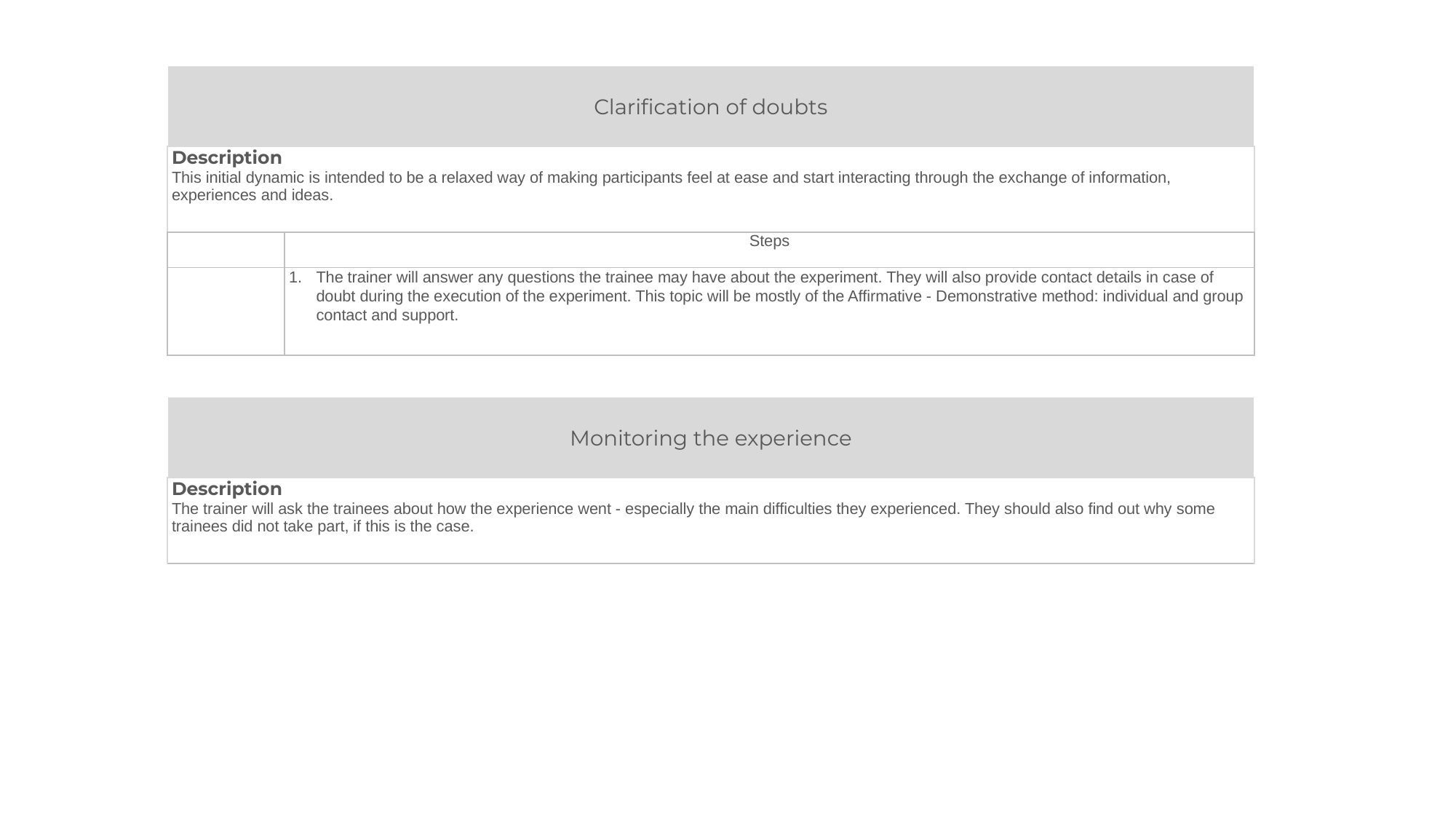

| Clarification of doubts |  |
| --- | --- |
| Description This initial dynamic is intended to be a relaxed way of making participants feel at ease and start interacting through the exchange of information, experiences and ideas. |  |
|  | Steps |
|  | The trainer will answer any questions the trainee may have about the experiment. They will also provide contact details in case of doubt during the execution of the experiment. This topic will be mostly of the Affirmative - Demonstrative method: individual and group contact and support. |
| Monitoring the experience |
| --- |
| Description The trainer will ask the trainees about how the experience went - especially the main difficulties they experienced. They should also find out why some trainees did not take part, if this is the case. |